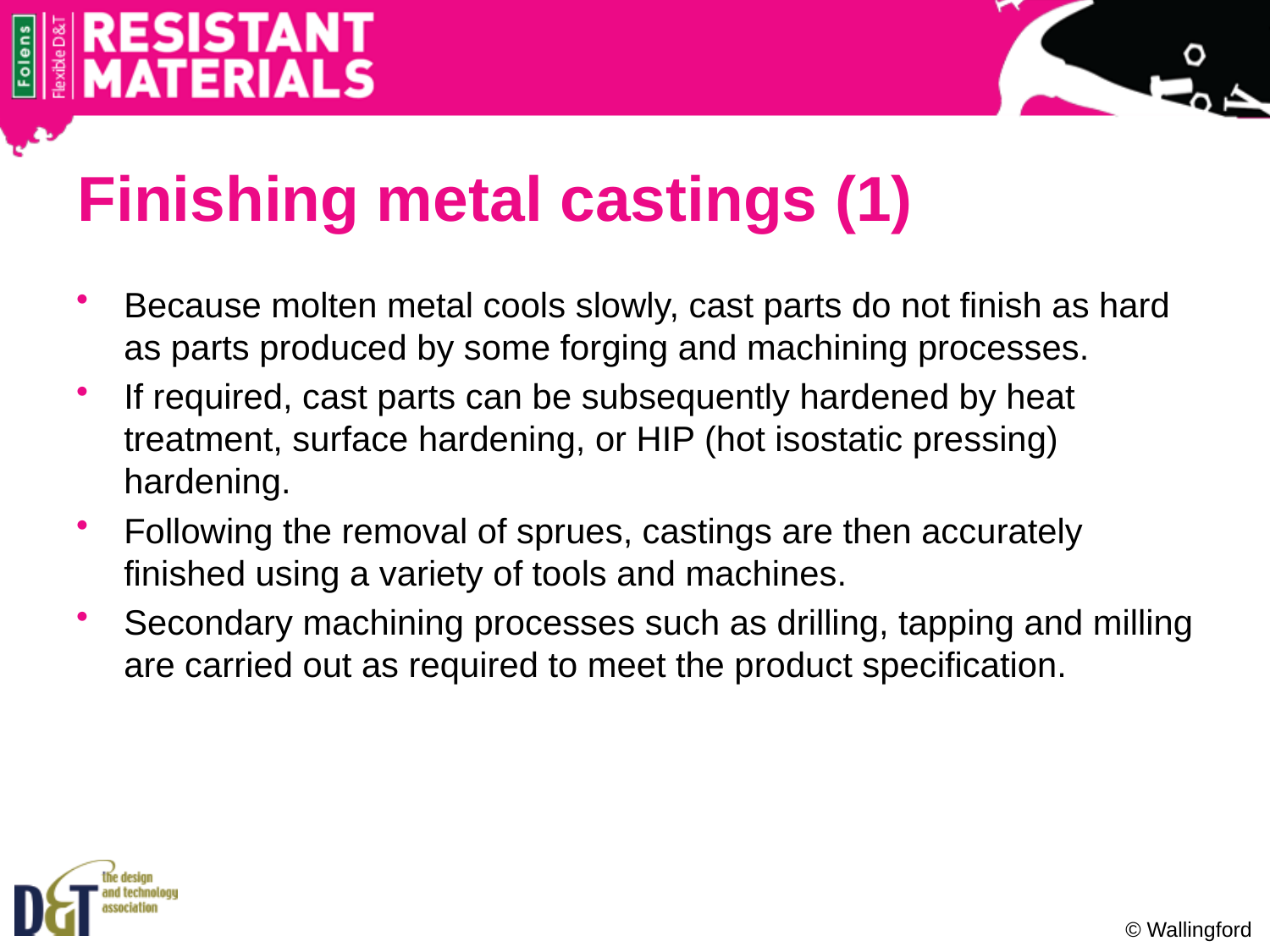

# Finishing metal castings (1)
Because molten metal cools slowly, cast parts do not finish as hard as parts produced by some forging and machining processes.
If required, cast parts can be subsequently hardened by heat treatment, surface hardening, or HIP (hot isostatic pressing) hardening.
Following the removal of sprues, castings are then accurately finished using a variety of tools and machines.
Secondary machining processes such as drilling, tapping and milling are carried out as required to meet the product specification.
© Wallingford